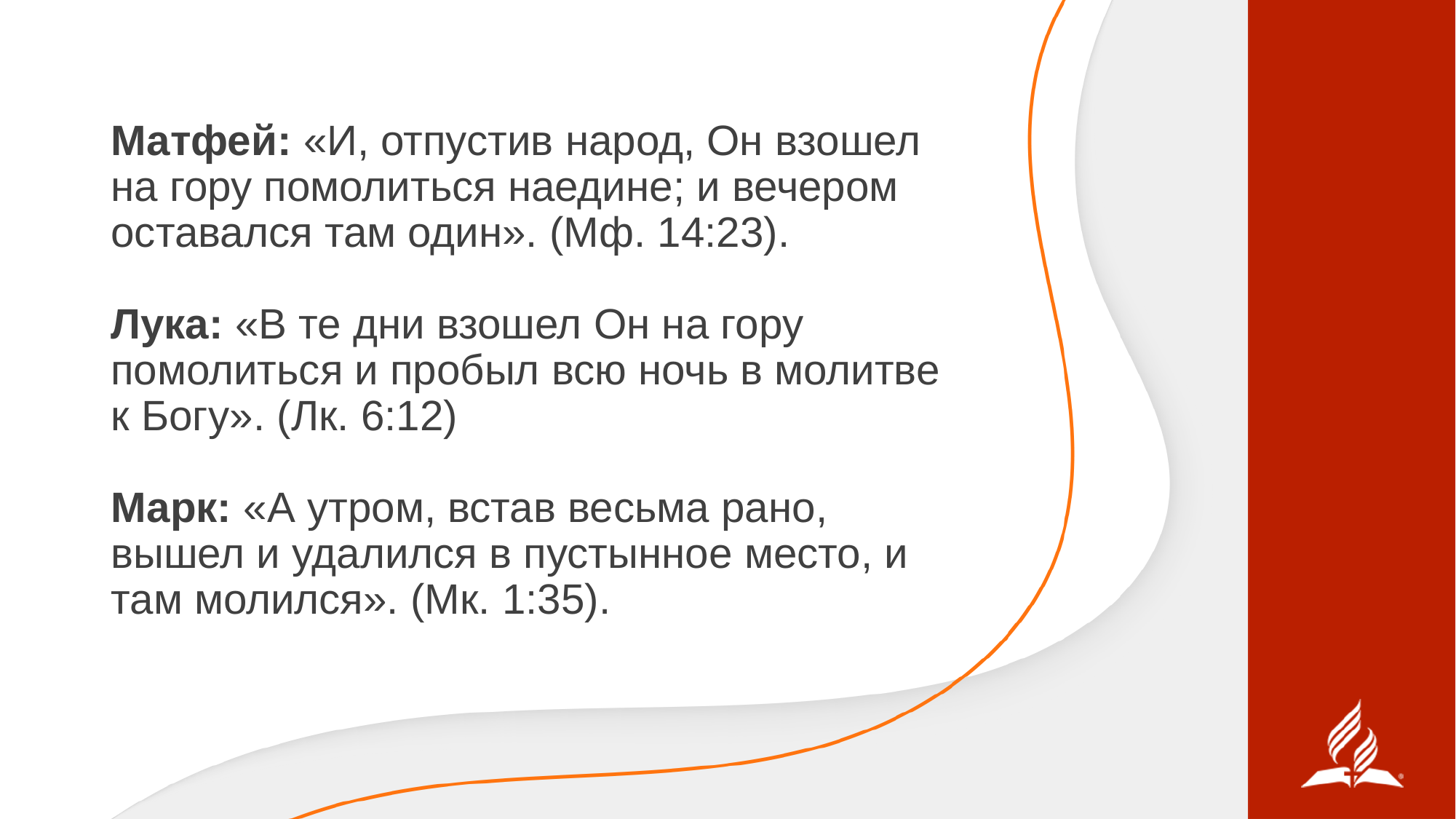

Матфей: «И, отпустив народ, Он взошел на гору помолиться наедине; и вечером оставался там один». (Мф. 14:23).

Лука: «В те дни взошел Он на гору помолиться и пробыл всю ночь в молитве к Богу». (Лк. 6:12)

Марк: «А утром, встав весьма рано, вышел и удалился в пустынное место, и там молился». (Мк. 1:35).